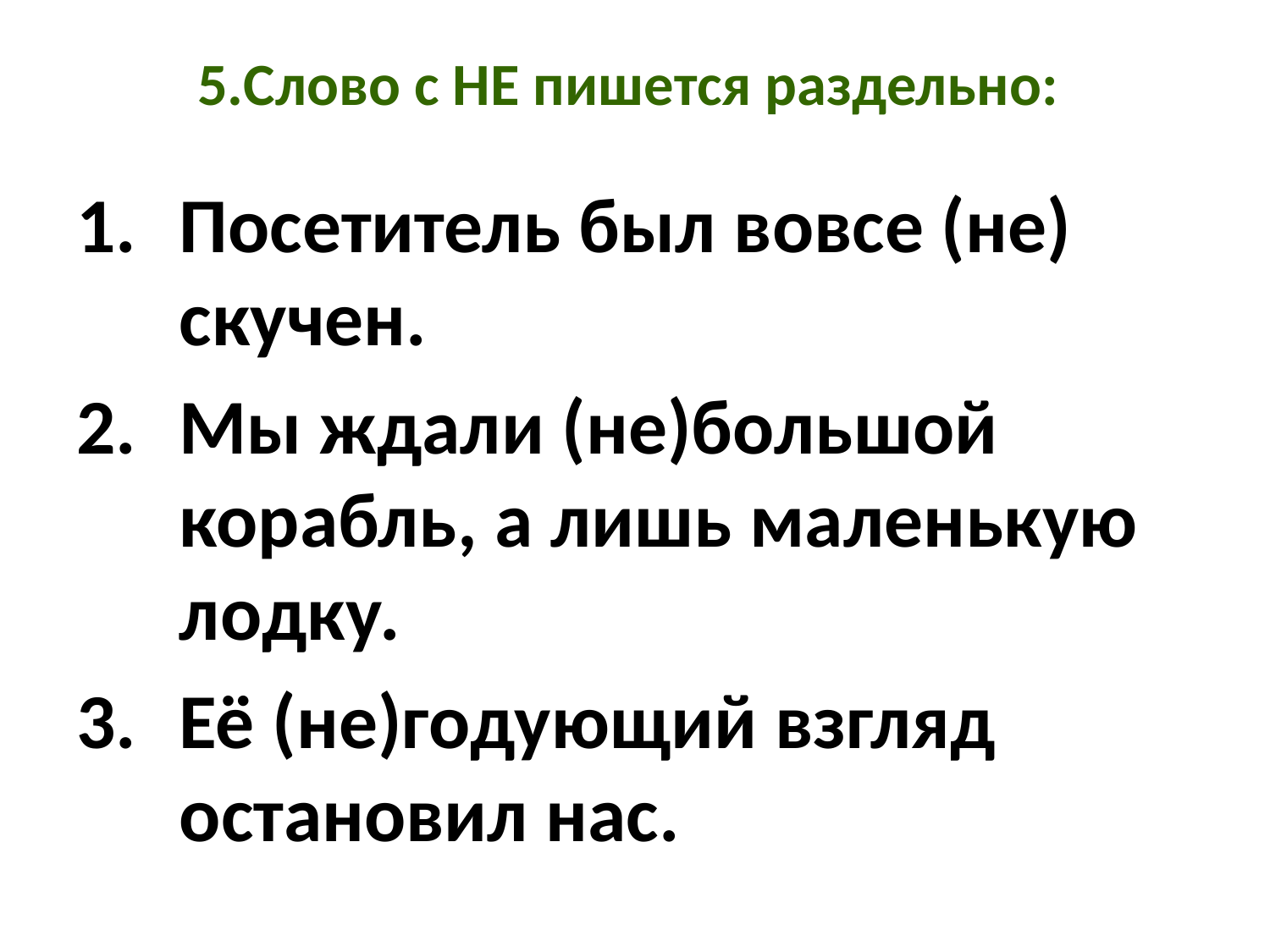

# 5.Слово с НЕ пишется раздельно:
Посетитель был вовсе (не) скучен.
Мы ждали (не)большой корабль, а лишь маленькую лодку.
Её (не)годующий взгляд остановил нас.